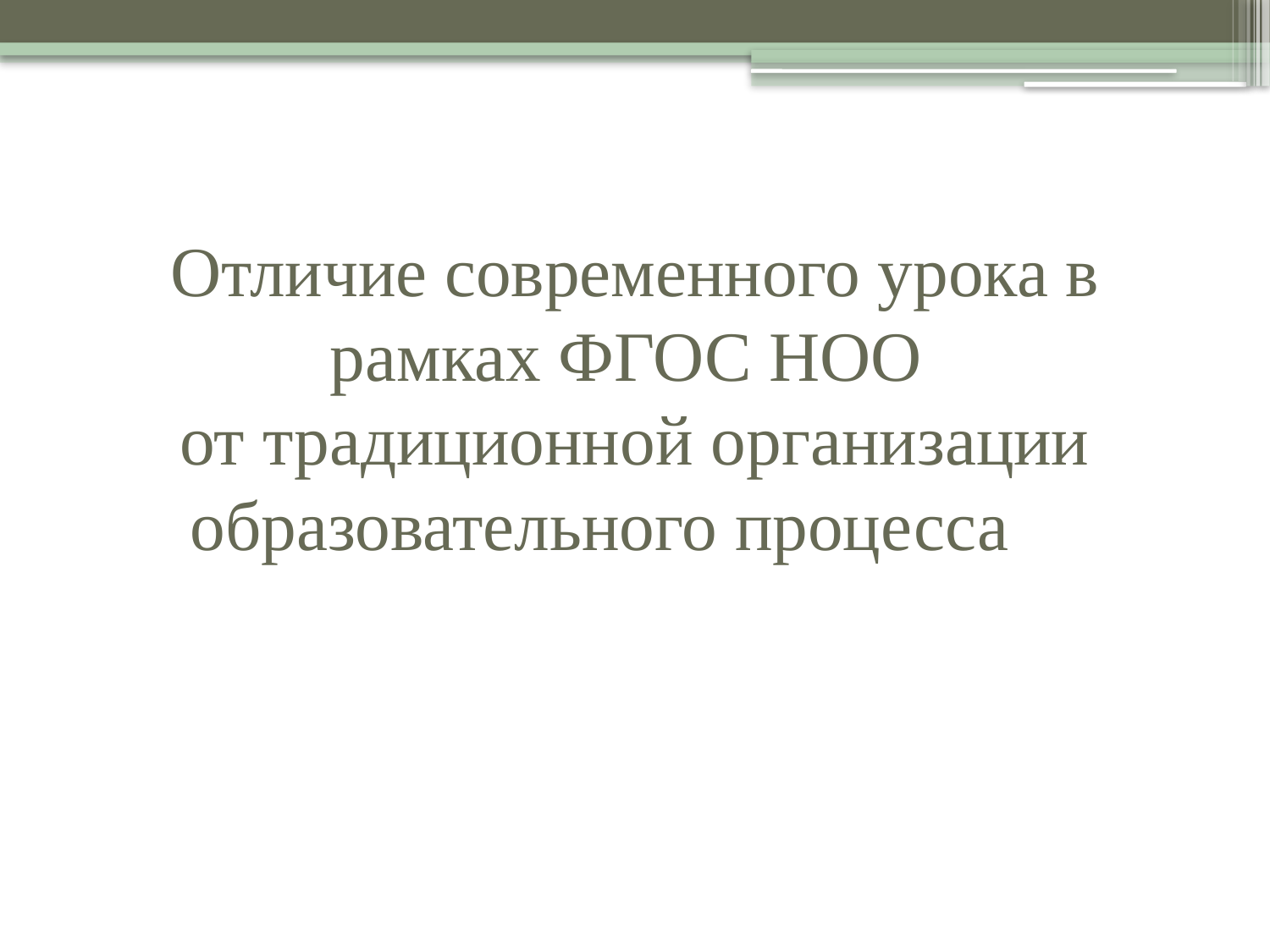

# Отличие современного урока в рамках ФГОС НОО от традиционной организации образовательного процесса